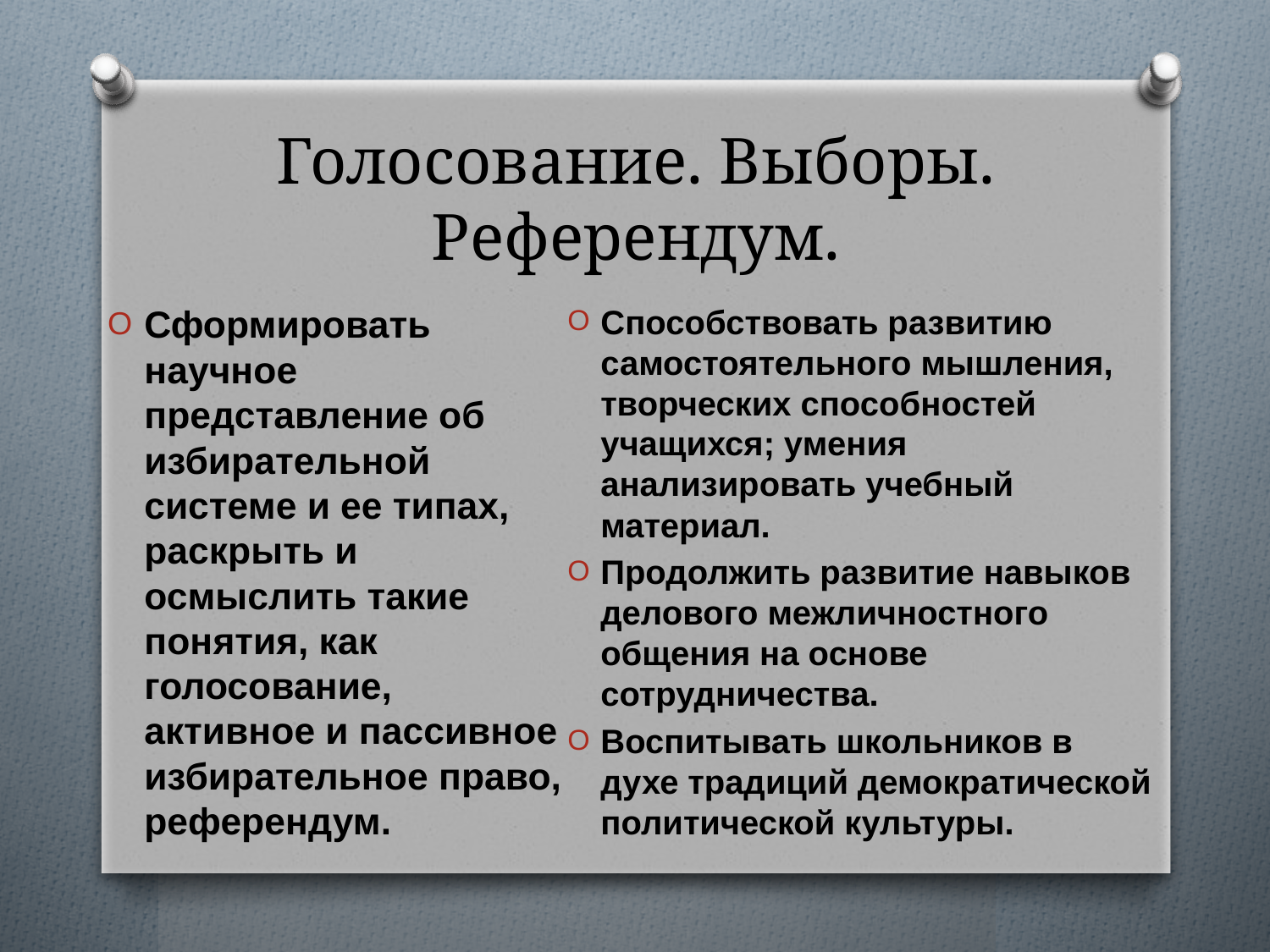

# Голосование. Выборы. Референдум.
Способствовать развитию самостоятельного мышления, творческих способностей учащихся; умения анализировать учебный материал.
Продолжить развитие навыков делового межличностного общения на основе сотрудничества.
Воспитывать школьников в духе традиций демократической политической культуры.

Сформировать научное представление об избирательной системе и ее типах, раскрыть и осмыслить такие понятия, как голосование, активное и пассивное избирательное право, референдум.